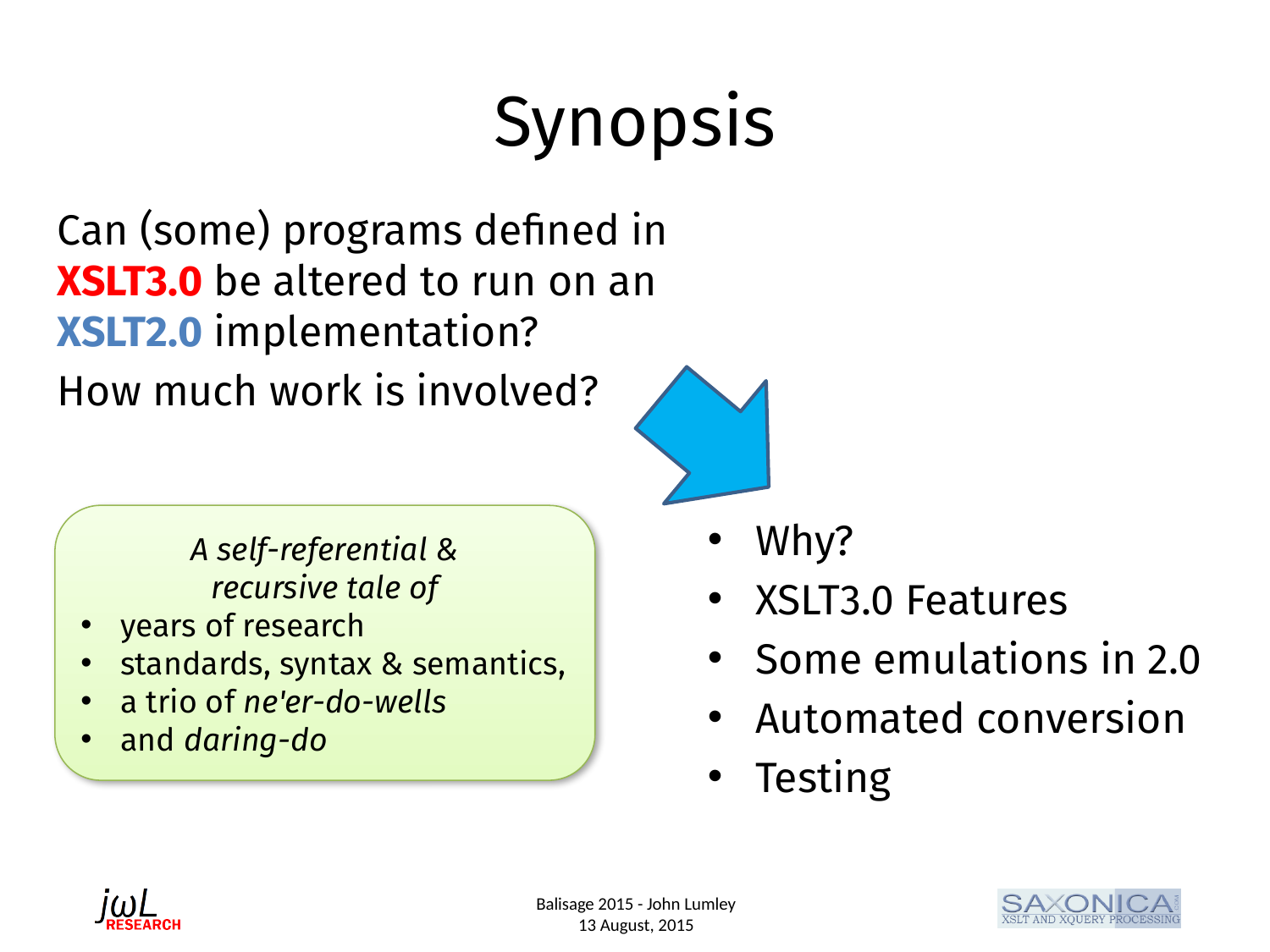

# Synopsis
Can (some) programs defined in XSLT3.0 be altered to run on an XSLT2.0 implementation?
How much work is involved?

A self-referential &
 recursive tale of
years of research
standards, syntax & semantics,
a trio of ne'er-do-wells
and daring-do
Why?
XSLT3.0 Features
Some emulations in 2.0
Automated conversion
Testing